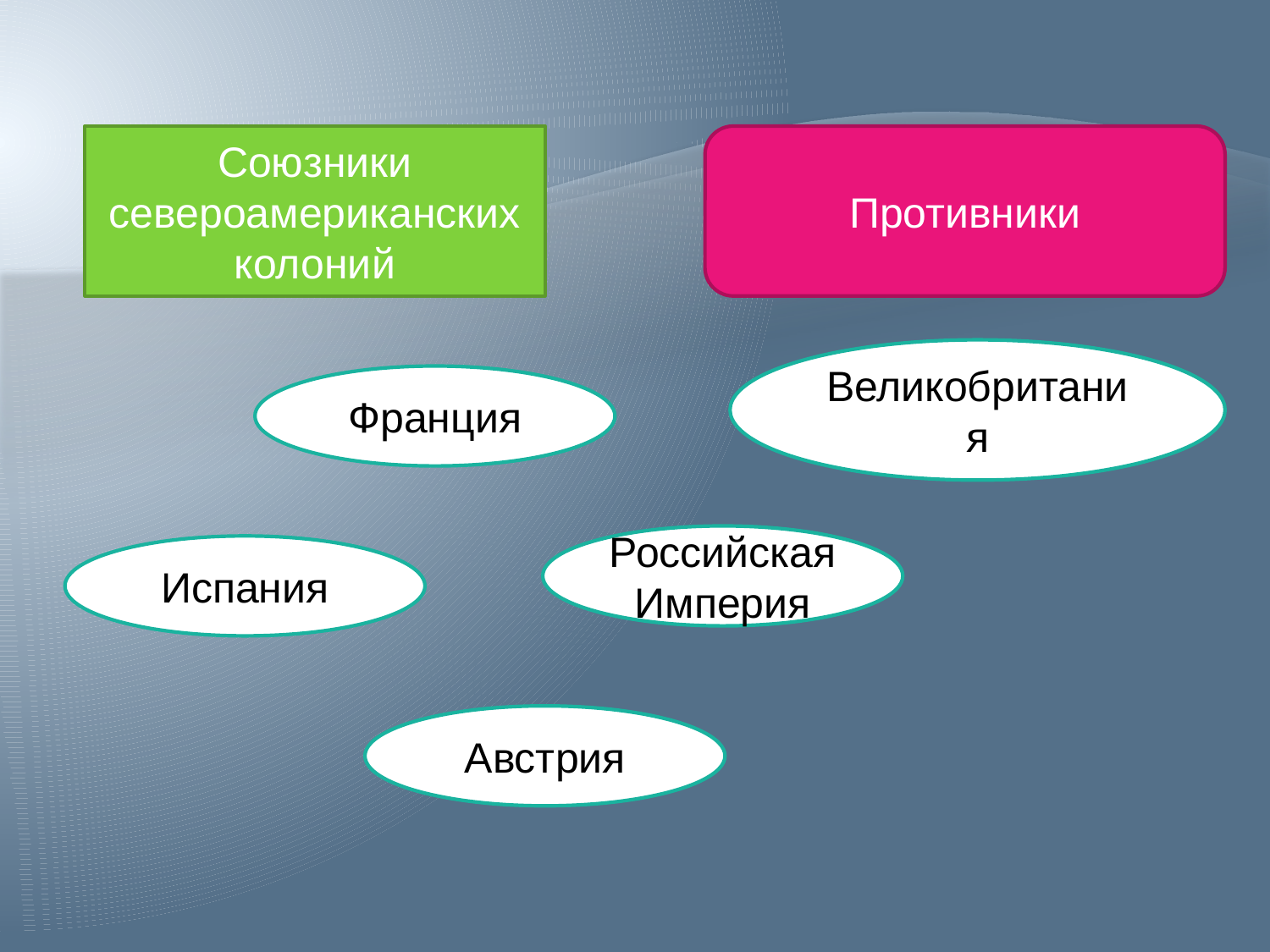

Союзники североамериканских колоний
Противники
Великобритания
Франция
Российская Империя
Испания
Австрия